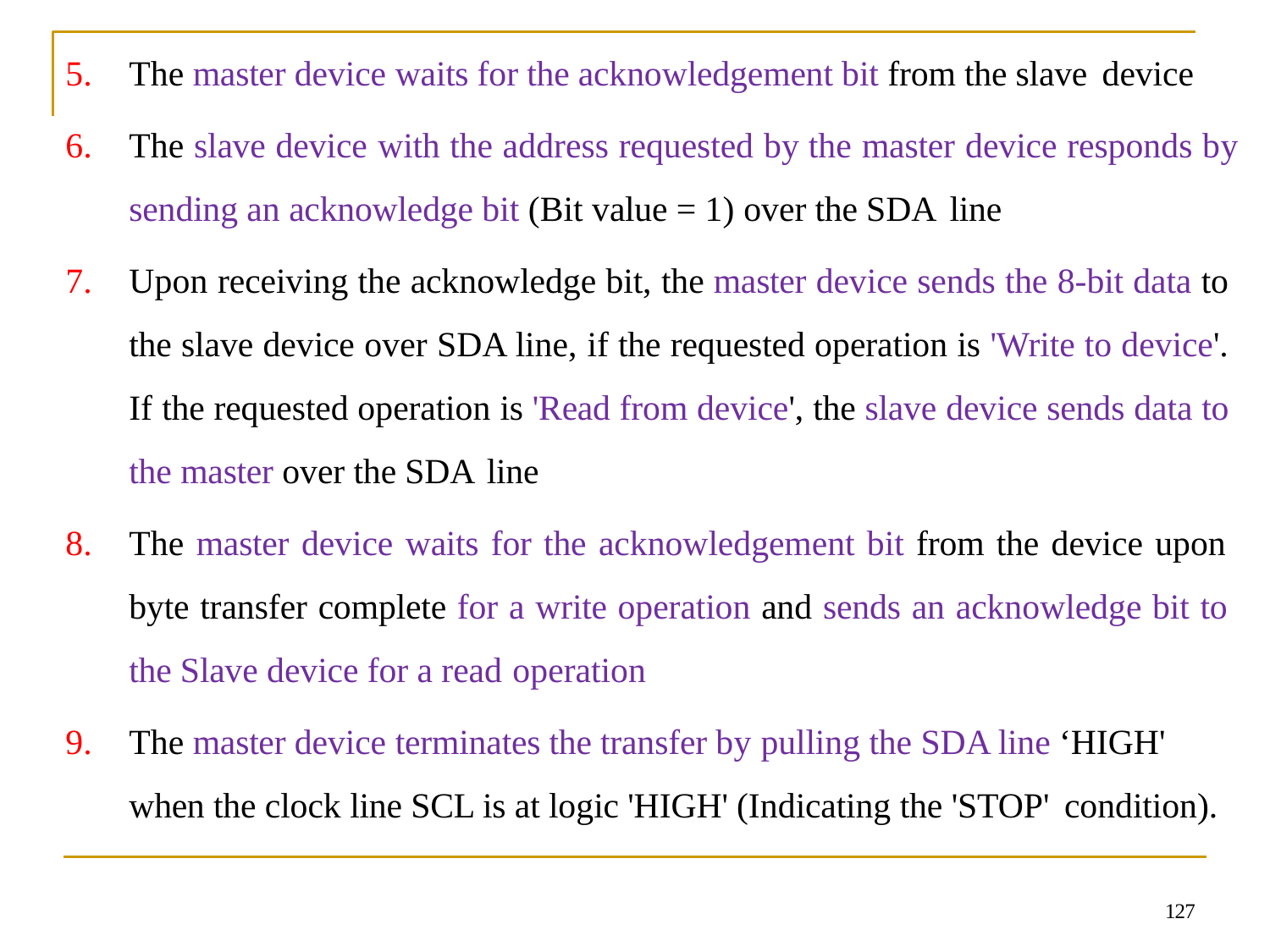

The master device waits for the acknowledgement bit from the slave device
The slave device with the address requested by the master device responds by
sending an acknowledge bit (Bit value = 1) over the SDA line
Upon receiving the acknowledge bit, the master device sends the 8-bit data to  the slave device over SDA line, if the requested operation is 'Write to device'.  If the requested operation is 'Read from device', the slave device sends data to  the master over the SDA line
The master device waits for the acknowledgement bit from the device upon  byte transfer complete for a write operation and sends an acknowledge bit to  the Slave device for a read operation
The master device terminates the transfer by pulling the SDA line ‘HIGH'
when the clock line SCL is at logic 'HIGH' (Indicating the 'STOP' condition).
127